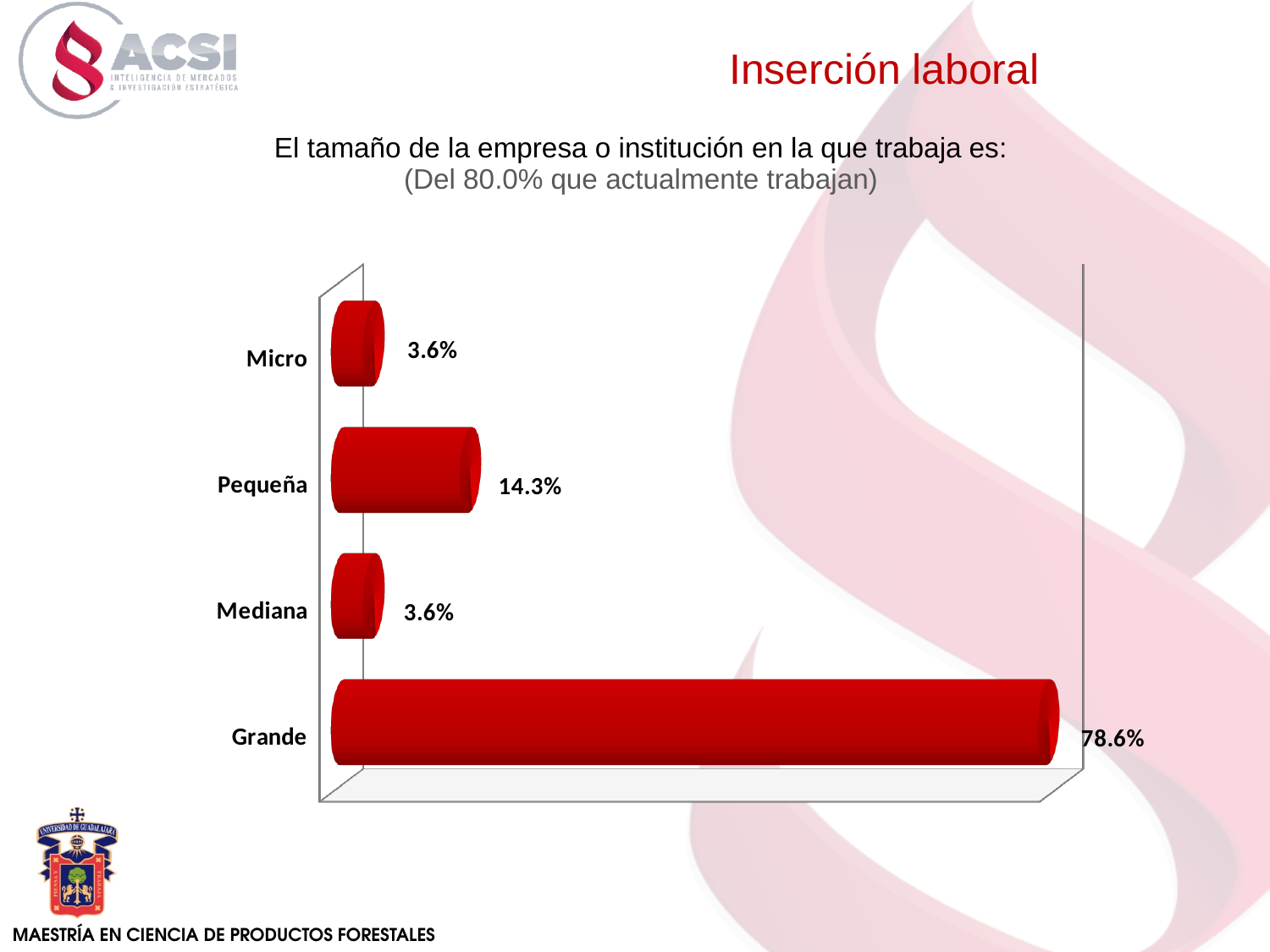

Inserción laboral
El tamaño de la empresa o institución en la que trabaja es:
(Del 80.0% que actualmente trabajan)

[unsupported chart]